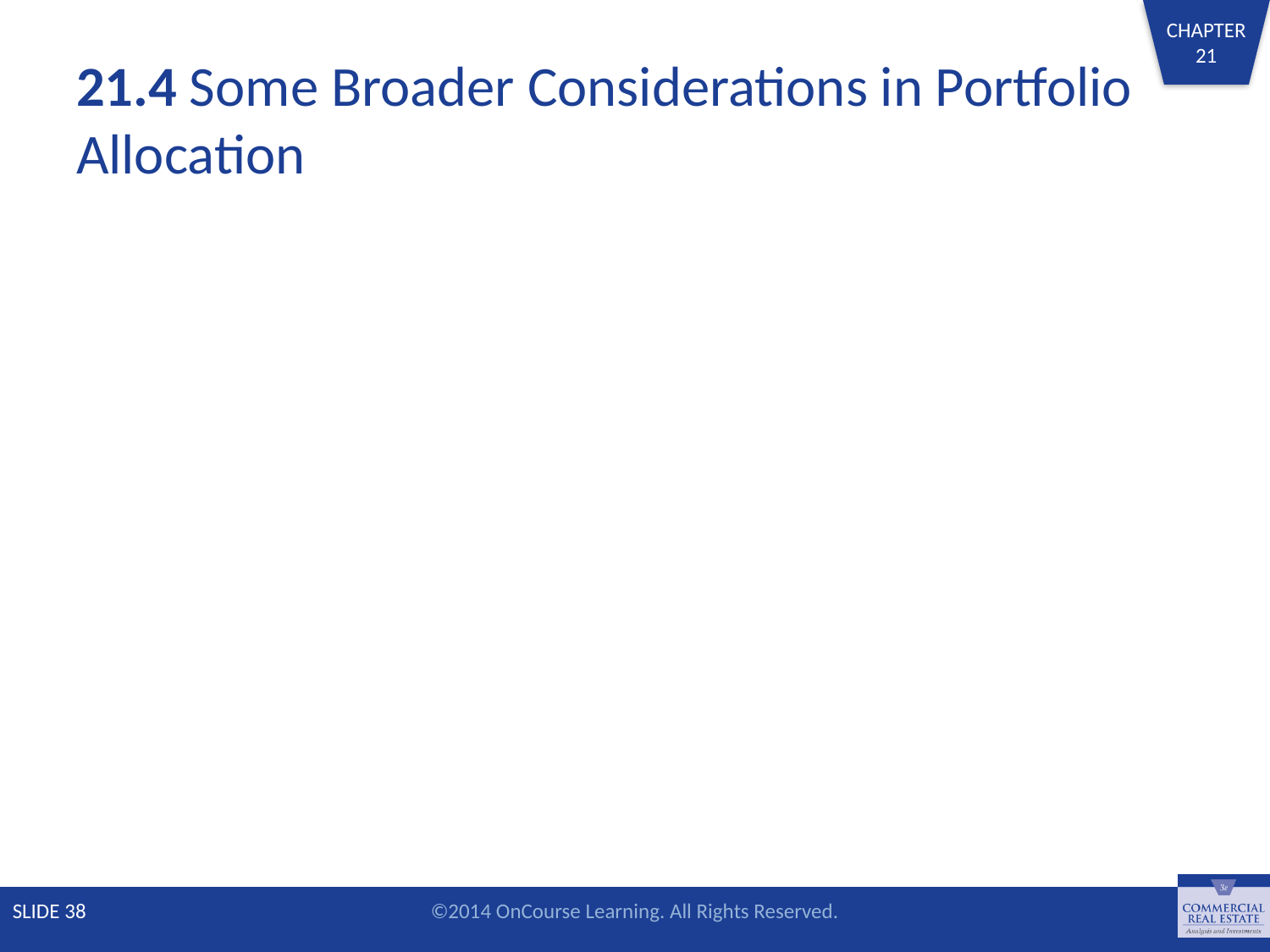

# 21.4 Some Broader Considerations in Portfolio Allocation

SLIDE 38